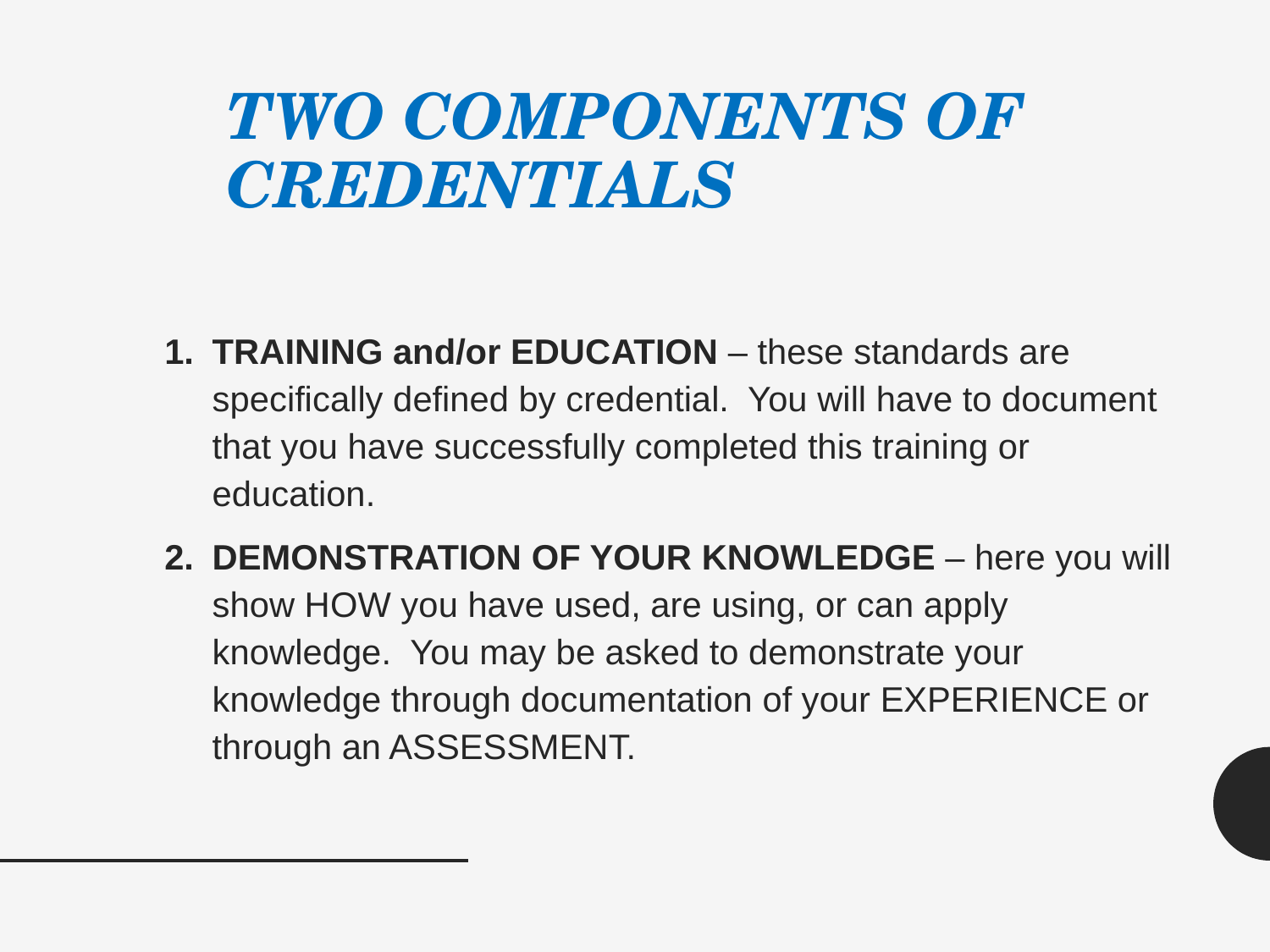

# TWO COMPONENTS OF CREDENTIALS
TRAINING and/or EDUCATION – these standards are specifically defined by credential.  You will have to document that you have successfully completed this training or education.
DEMONSTRATION OF YOUR KNOWLEDGE – here you will show HOW you have used, are using, or can apply knowledge.  You may be asked to demonstrate your knowledge through documentation of your EXPERIENCE or through an ASSESSMENT.